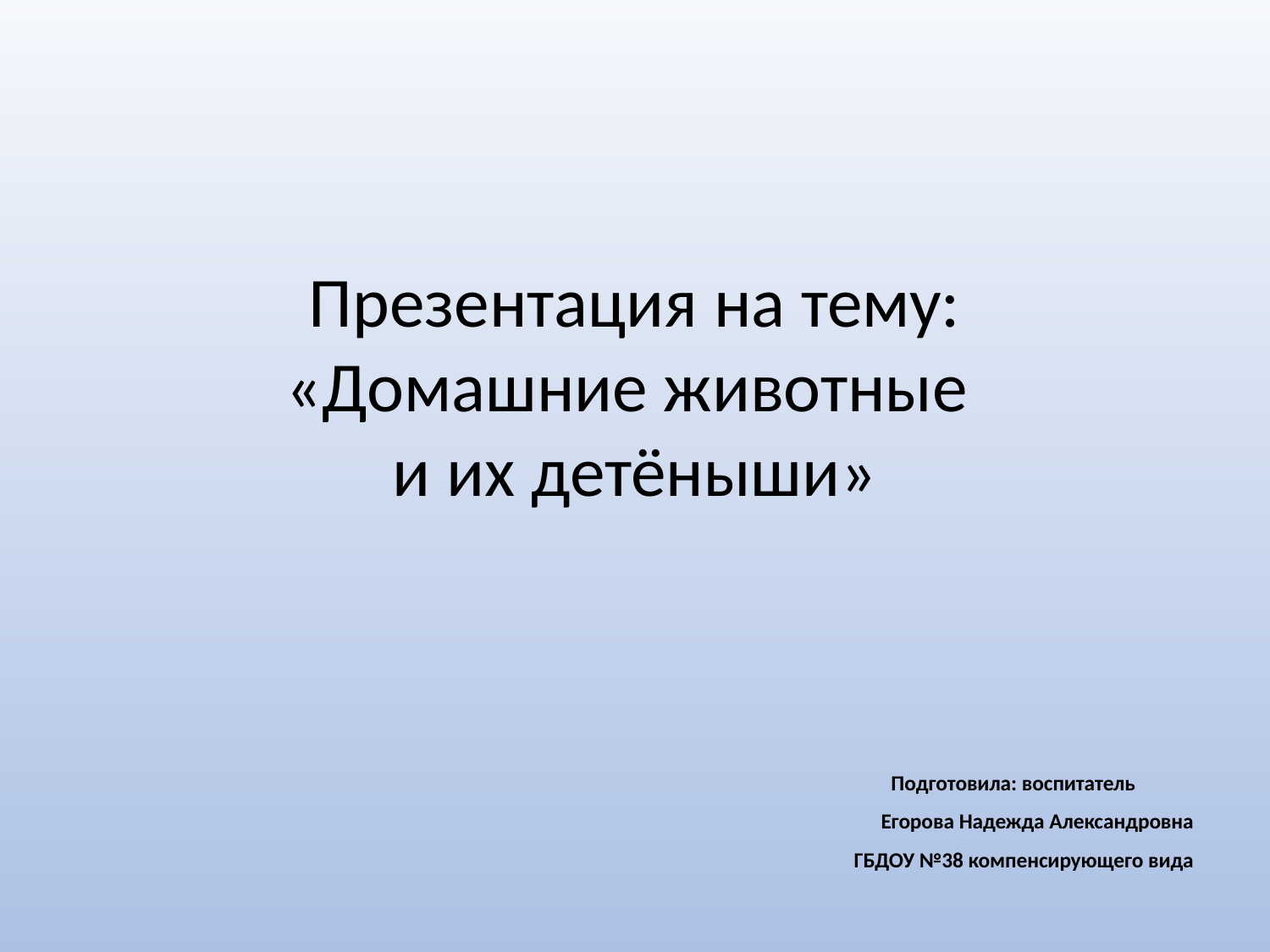

Презентация на тему:
«Домашние животные
и их детёныши»
                                                 Подготовила: воспитатель
Егорова Надежда Александровна
ГБДОУ №38 компенсирующего вида